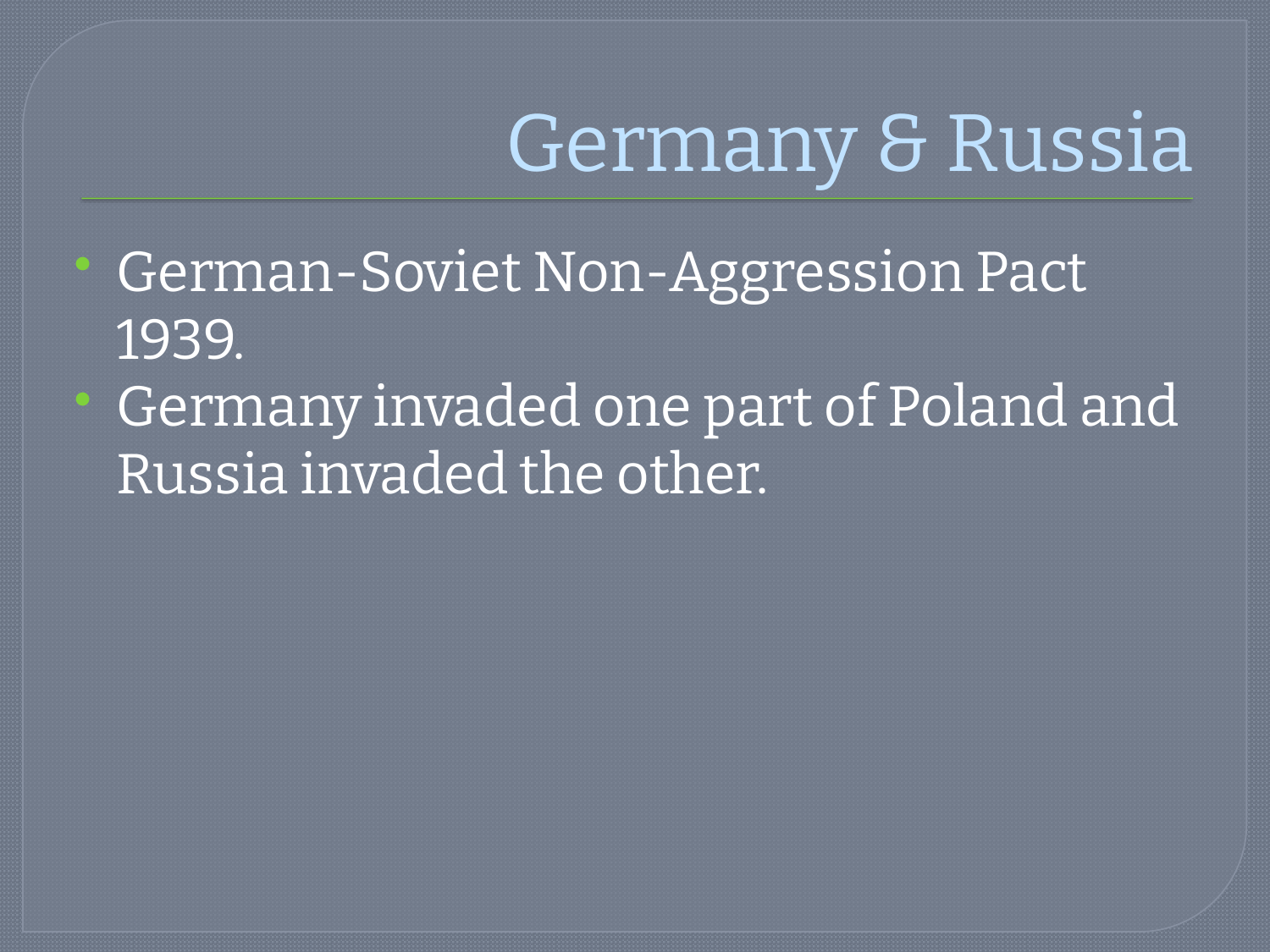

# Germany & Russia
German-Soviet Non-Aggression Pact 1939.
Germany invaded one part of Poland and Russia invaded the other.